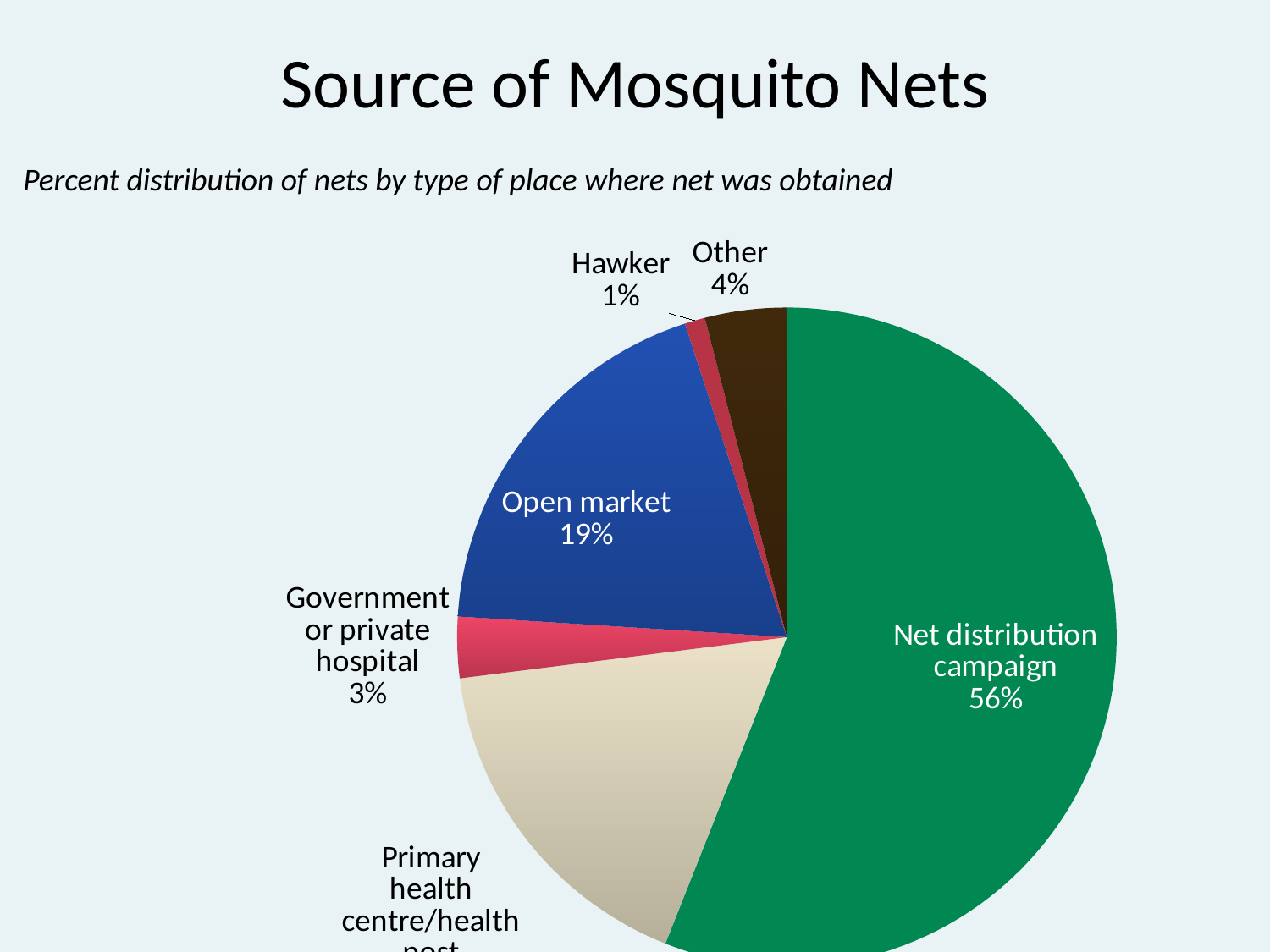

# Source of Mosquito Nets
Percent distribution of nets by type of place where net was obtained

### Chart

| Category | Sales |
|---|---|
| Net distribution campaign | 56.0 |
| Primary health centre/health post | 17.0 |
| Government or private hospital | 3.0 |
| Open market | 19.0 |
| Hawker | 1.0 |
| Other | 4.0 |